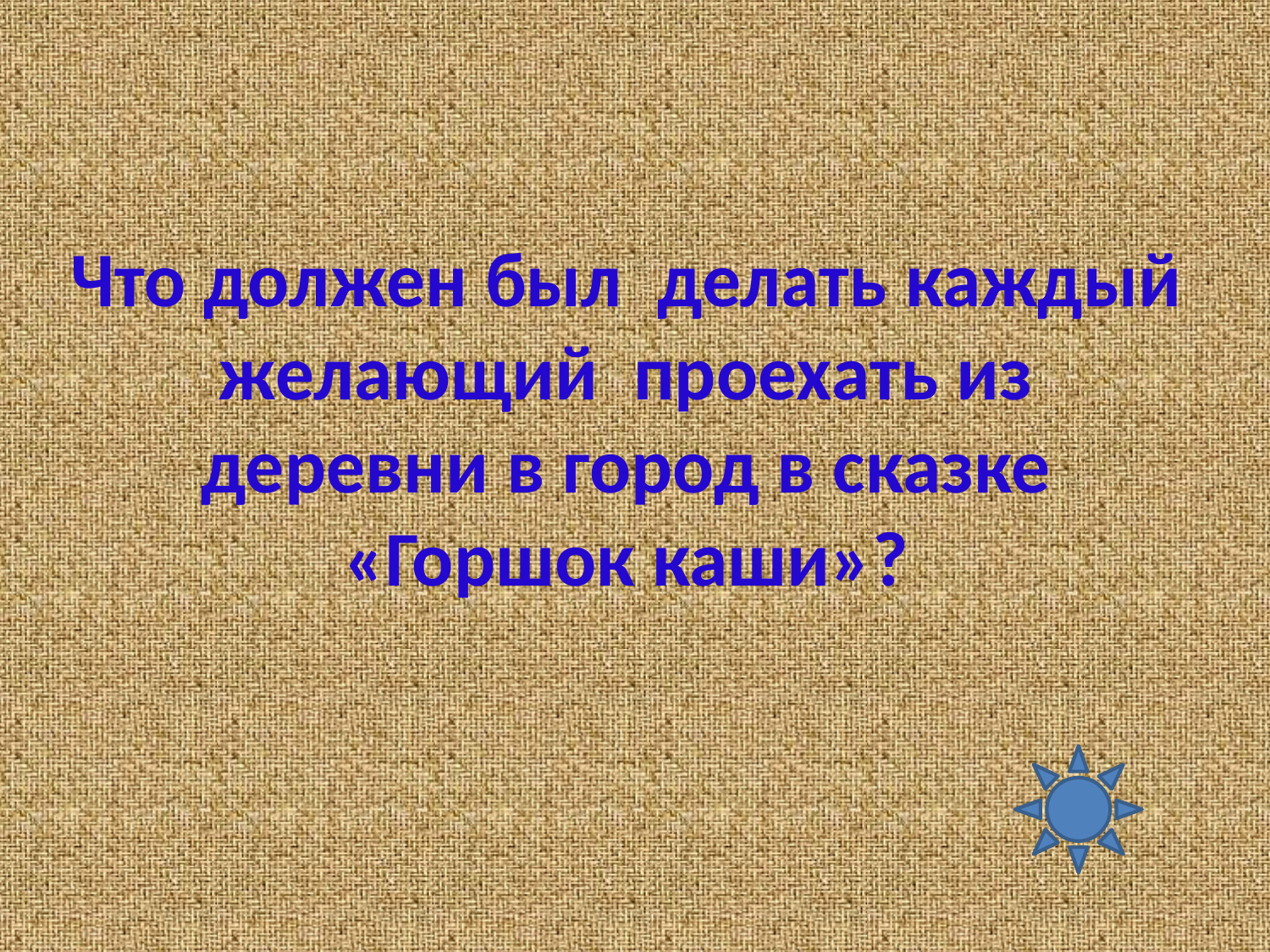

# Что должен был  делать каждый желающий  проехать из деревни в город в сказке «Горшок каши»?